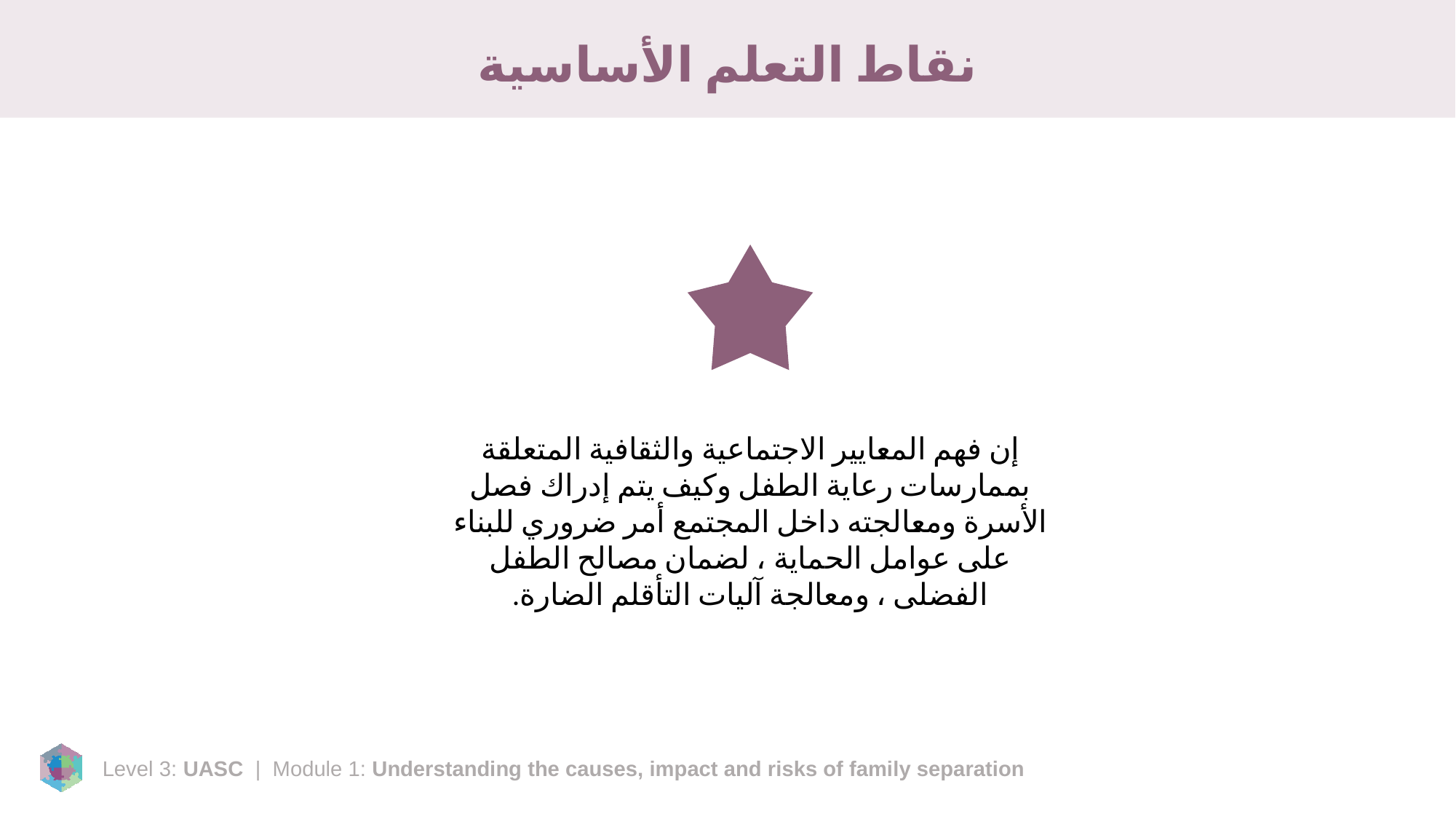

# نقاط التعلم الأساسية

إن فهم المعايير الاجتماعية والثقافية المتعلقة بممارسات رعاية الطفل وكيف يتم إدراك فصل الأسرة ومعالجته داخل المجتمع أمر ضروري للبناء على عوامل الحماية ، لضمان مصالح الطفل الفضلى ، ومعالجة آليات التأقلم الضارة.